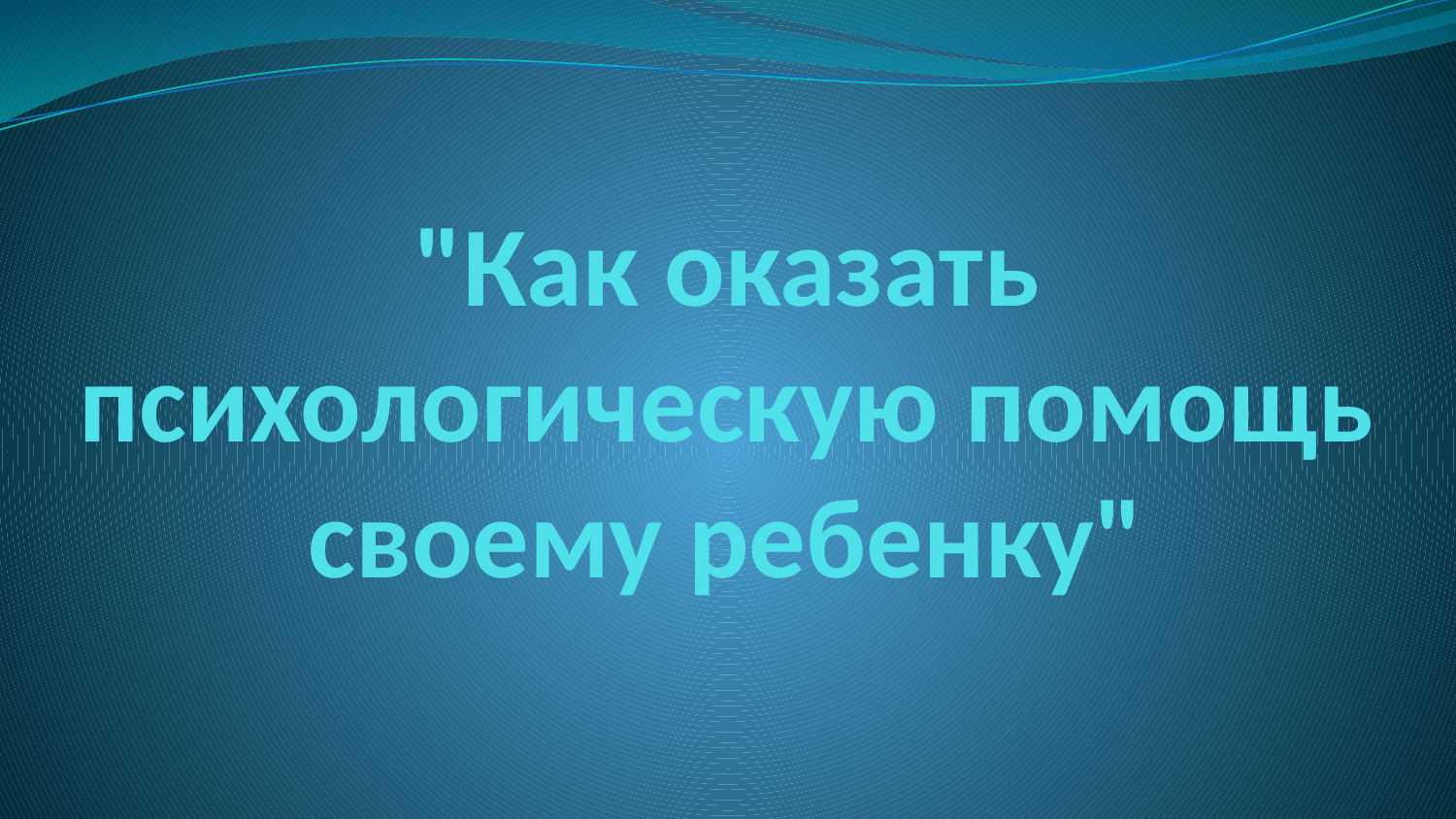

# "Как оказать психологическую помощь своему ребенку"